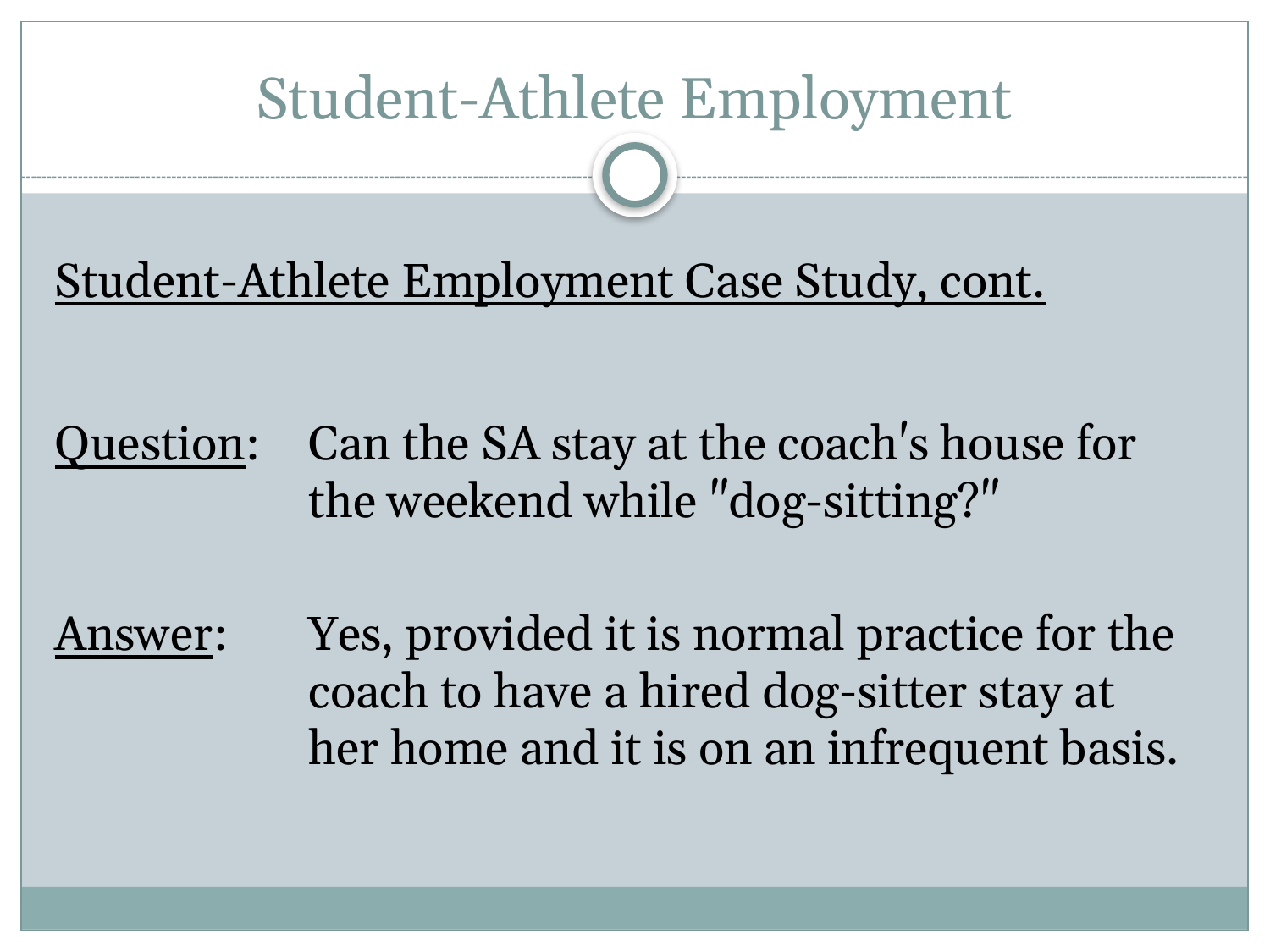

# Student-Athlete Employment
Student-Athlete Employment Case Study, cont.

Question:  	Can the SA stay at the coach's house for 			the weekend while "dog-sitting?"

Answer:	Yes, provided it is normal practice for the 			coach to have a hired dog-sitter stay at 			her home and it is on an infrequent basis.